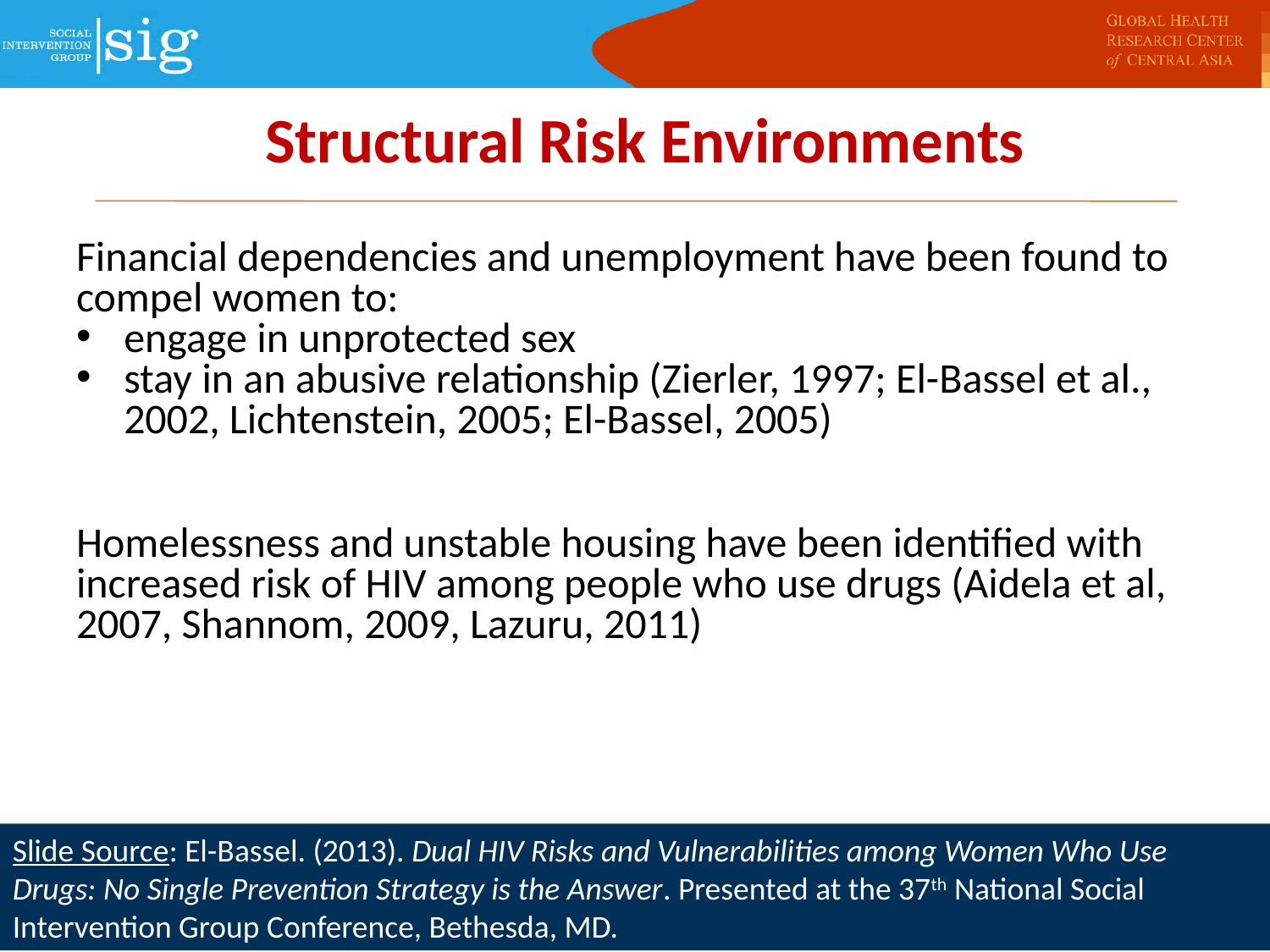

Structural Risk Environments
Financial dependencies and unemployment have been found to  compel women to:
engage in unprotected sex
stay in an abusive relationship (Zierler, 1997; El-Bassel et al., 2002, Lichtenstein, 2005; El-Bassel, 2005)

Homelessness and unstable housing have been identified with increased risk of HIV among people who use drugs (Aidela et al, 2007, Shannom, 2009, Lazuru, 2011)

Slide Source: El-Bassel. (2013). Dual HIV Risks and Vulnerabilities among Women Who Use Drugs: No Single Prevention Strategy is the Answer. Presented at the 37th National Social Intervention Group Conference, Bethesda, MD.